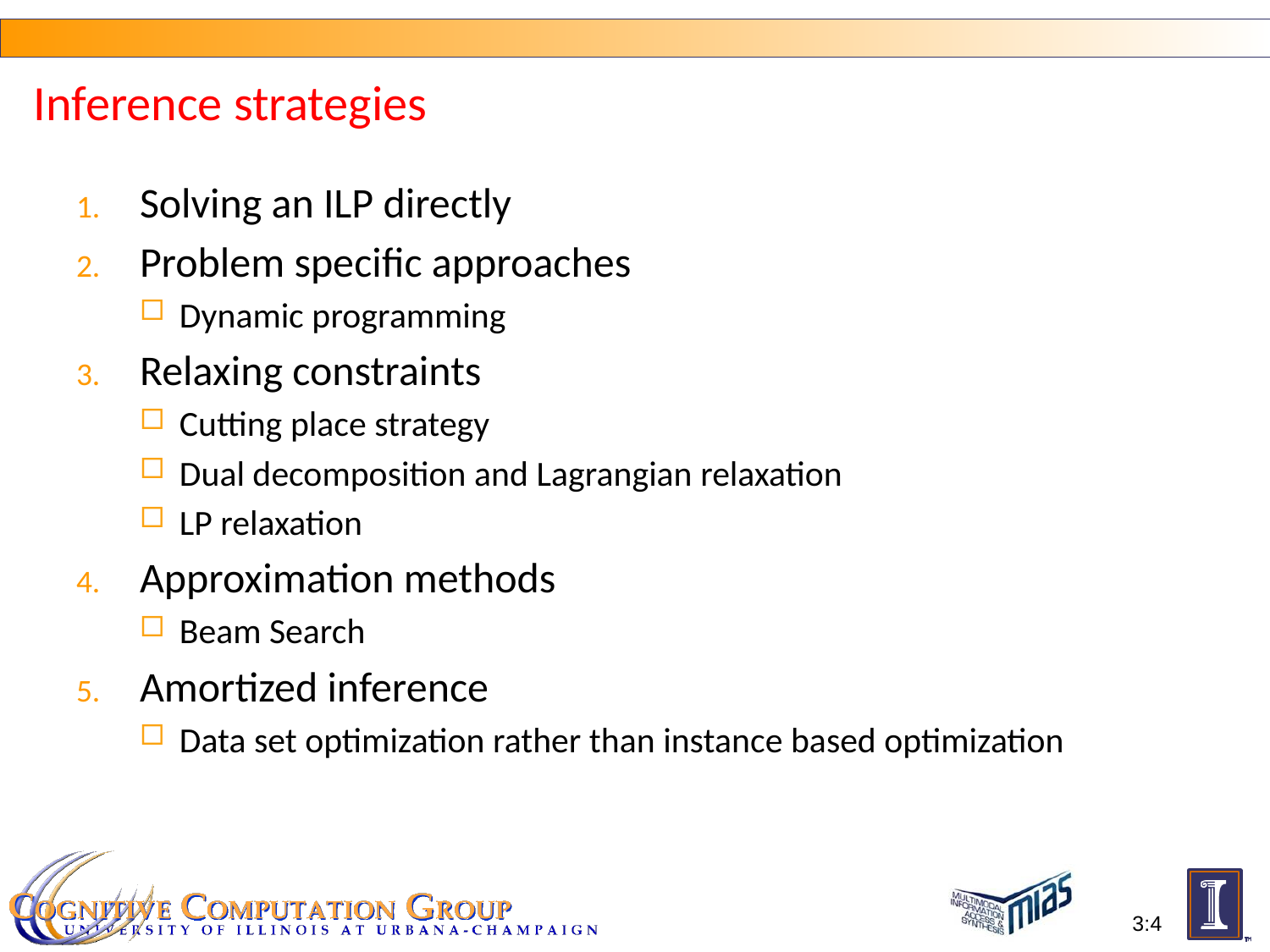

# Inference strategies
Solving an ILP directly
Problem specific approaches
Dynamic programming
Relaxing constraints
Cutting place strategy
Dual decomposition and Lagrangian relaxation
LP relaxation
Approximation methods
Beam Search
Amortized inference
Data set optimization rather than instance based optimization
3:4